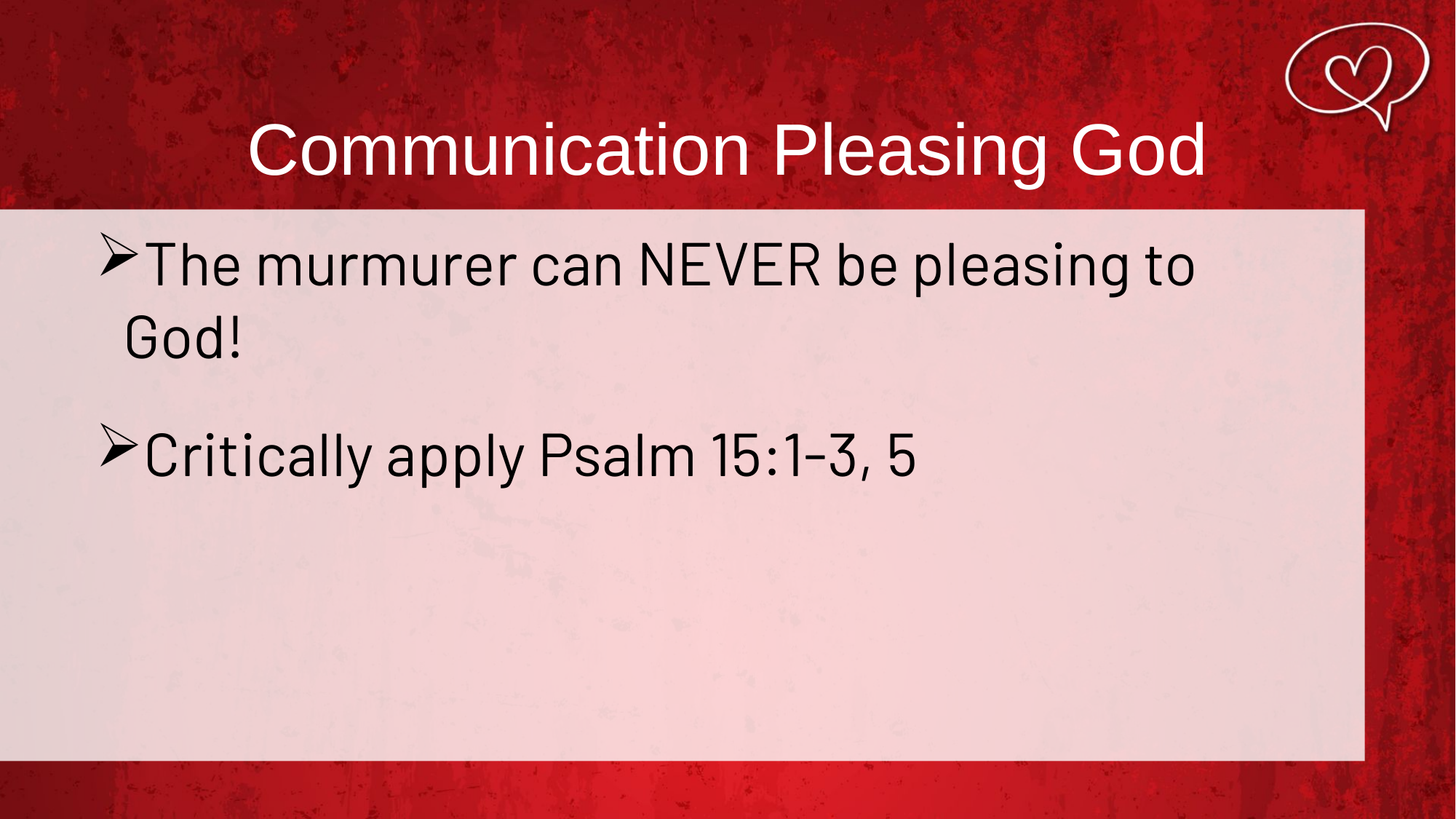

# Communication Pleasing God
The murmurer can NEVER be pleasing to God!
Critically apply Psalm 15:1-3, 5